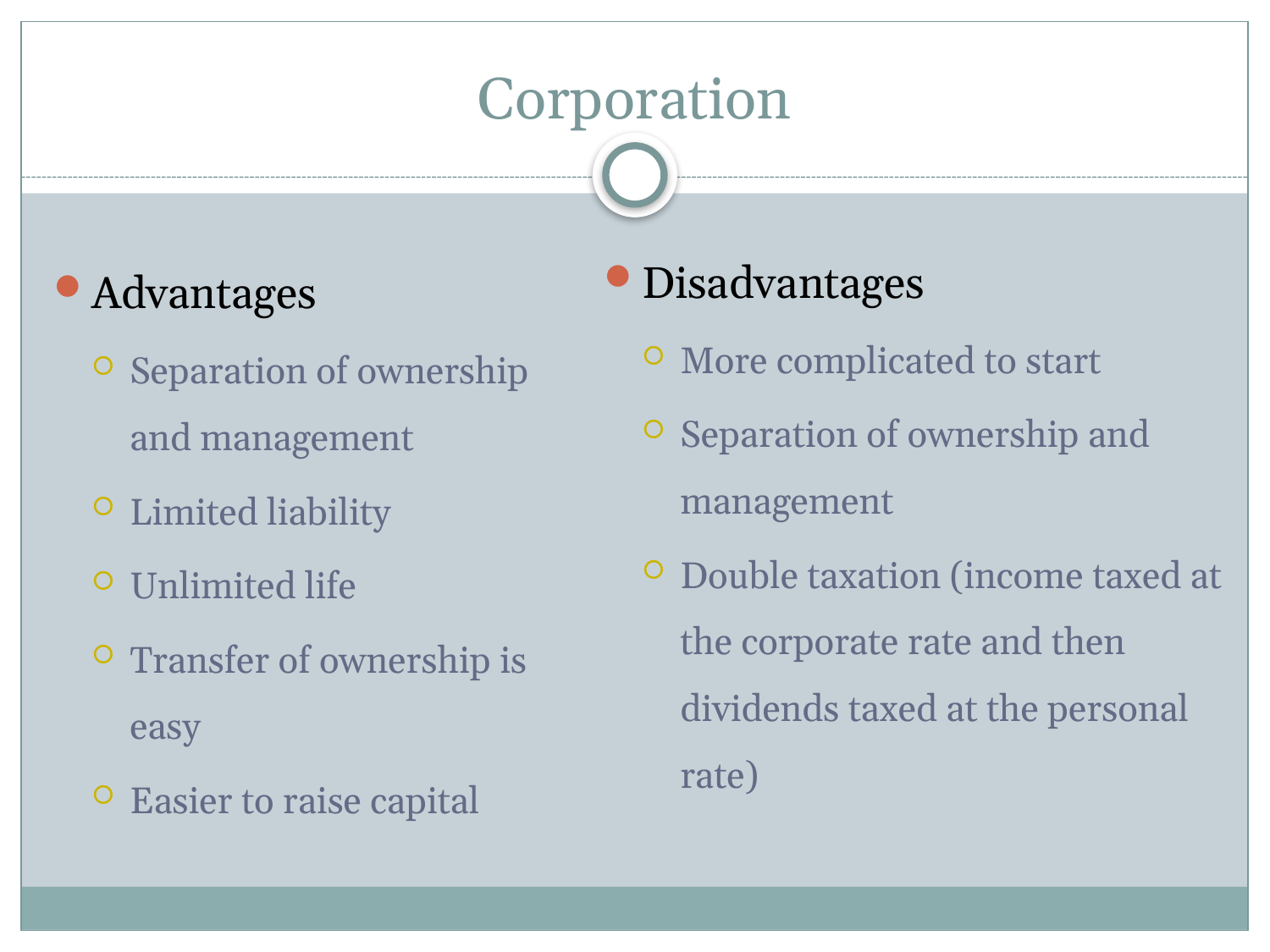

# Corporation
Disadvantages
More complicated to start
Separation of ownership and management
Double taxation (income taxed at the corporate rate and then dividends taxed at the personal rate)
Advantages
Separation of ownership and management
Limited liability
Unlimited life
Transfer of ownership is easy
Easier to raise capital